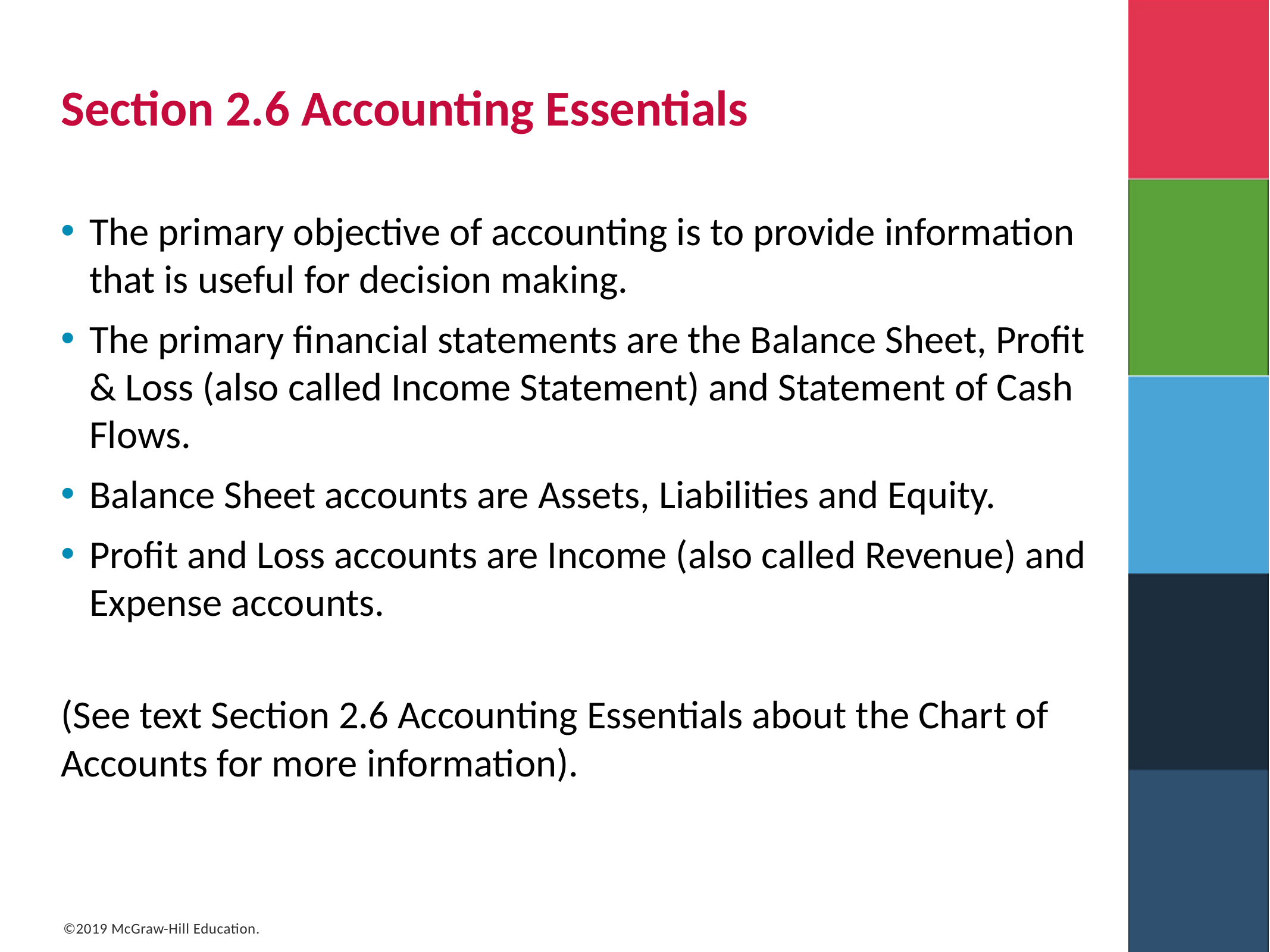

# Section 2.6 Accounting Essentials
The primary objective of accounting is to provide information that is useful for decision making.
The primary financial statements are the Balance Sheet, Profit & Loss (also called Income Statement) and Statement of Cash Flows.
Balance Sheet accounts are Assets, Liabilities and Equity.
Profit and Loss accounts are Income (also called Revenue) and Expense accounts.
(See text Section 2.6 Accounting Essentials about the Chart of Accounts for more information).